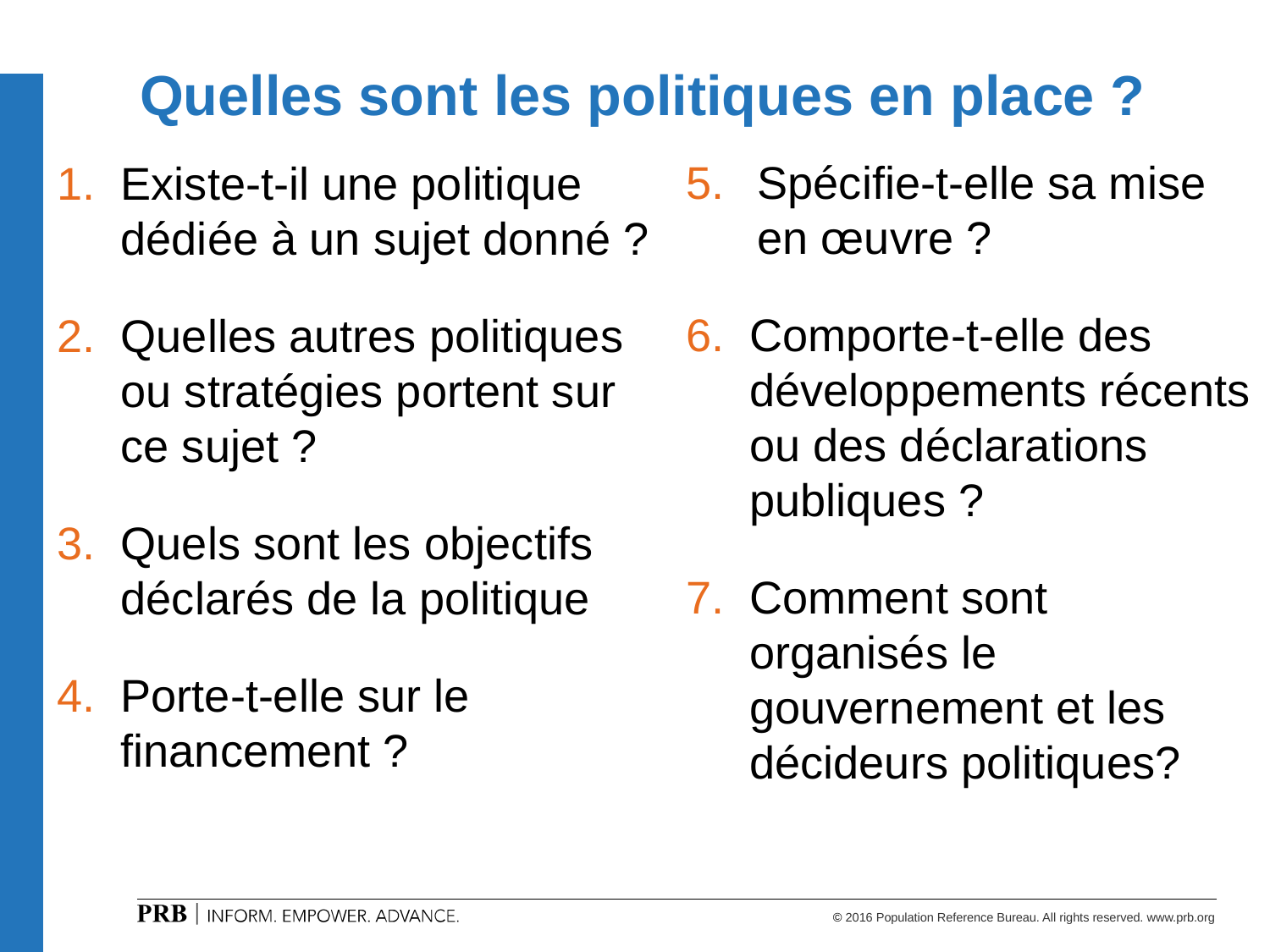

# Quelles sont les politiques en place ?
Spécifie-t-elle sa mise en œuvre ?
Comporte-t-elle des développements récents ou des déclarations publiques ?
Comment sont organisés le gouvernement et les décideurs politiques?
Existe-t-il une politique dédiée à un sujet donné ?
Quelles autres politiques ou stratégies portent sur ce sujet ?
Quels sont les objectifs déclarés de la politique
Porte-t-elle sur le financement ?